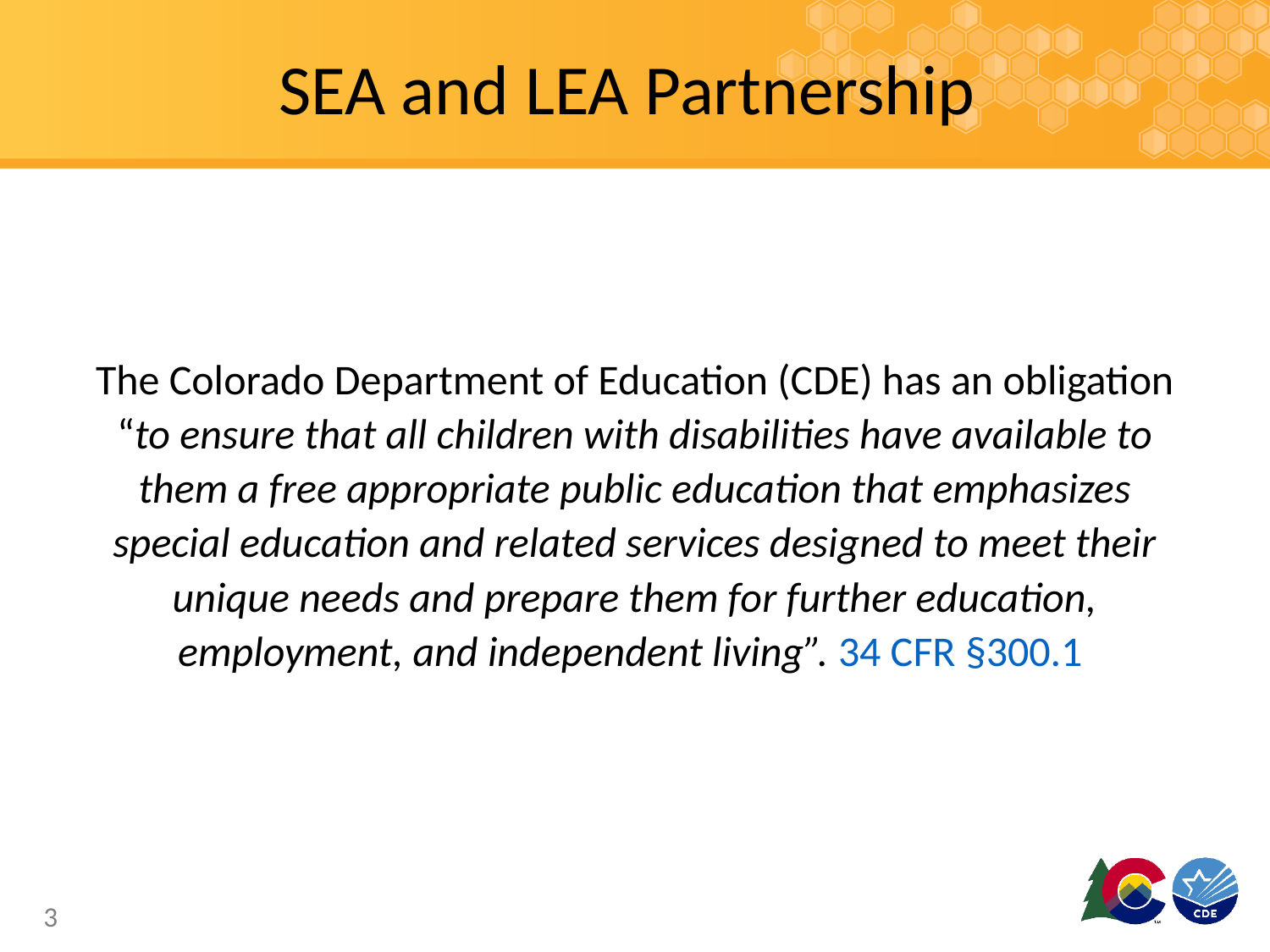

# SEA and LEA Partnership

The Colorado Department of Education (CDE) has an obligation “to ensure that all children with disabilities have available to them a free appropriate public education that emphasizes special education and related services designed to meet their unique needs and prepare them for further education, employment, and independent living”. 34 CFR §300.1

3